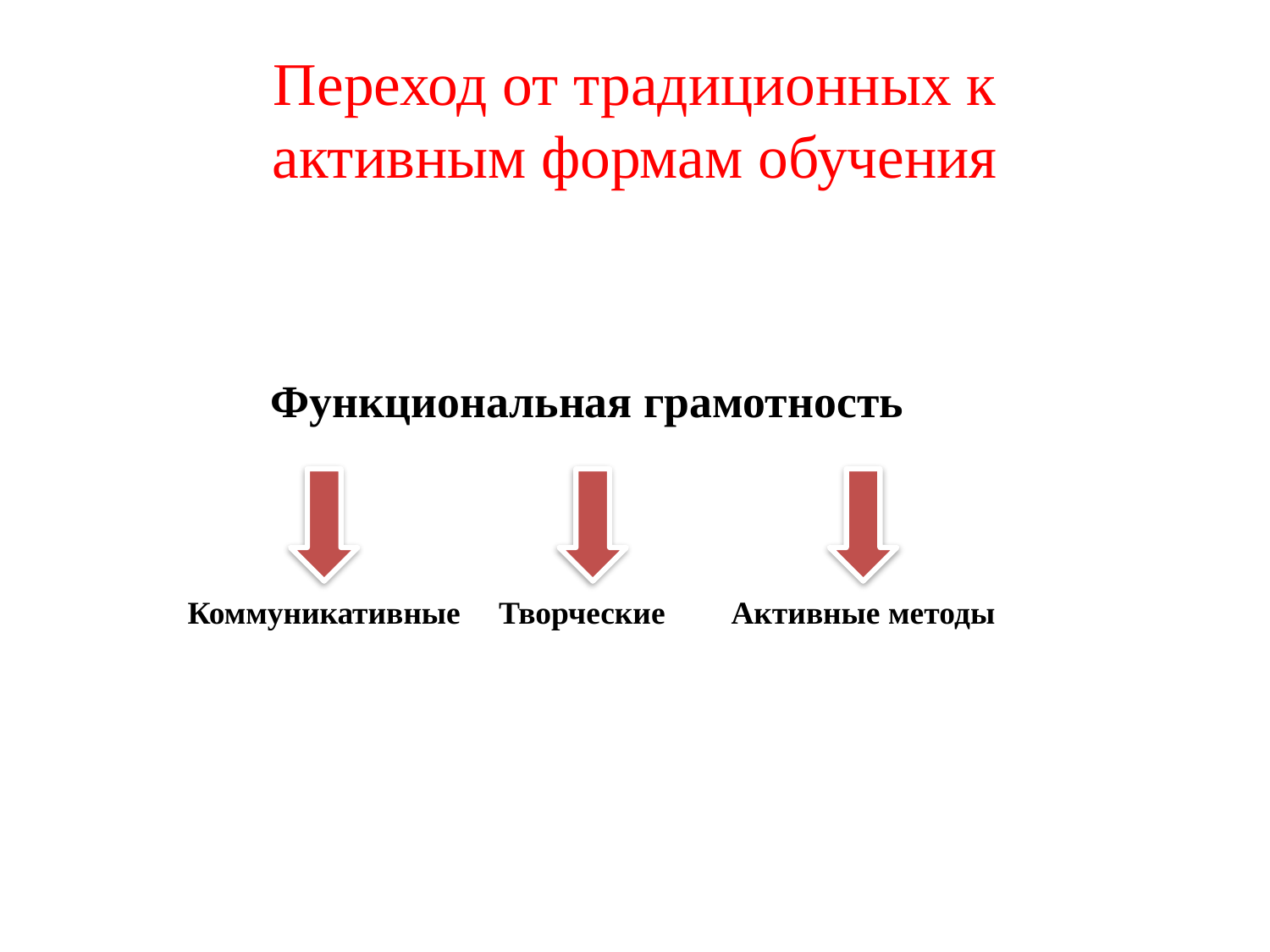

# Переход от традиционных к активным формам обучения
Функциональная грамотность

Коммуникативные
Творческие
Активные методы